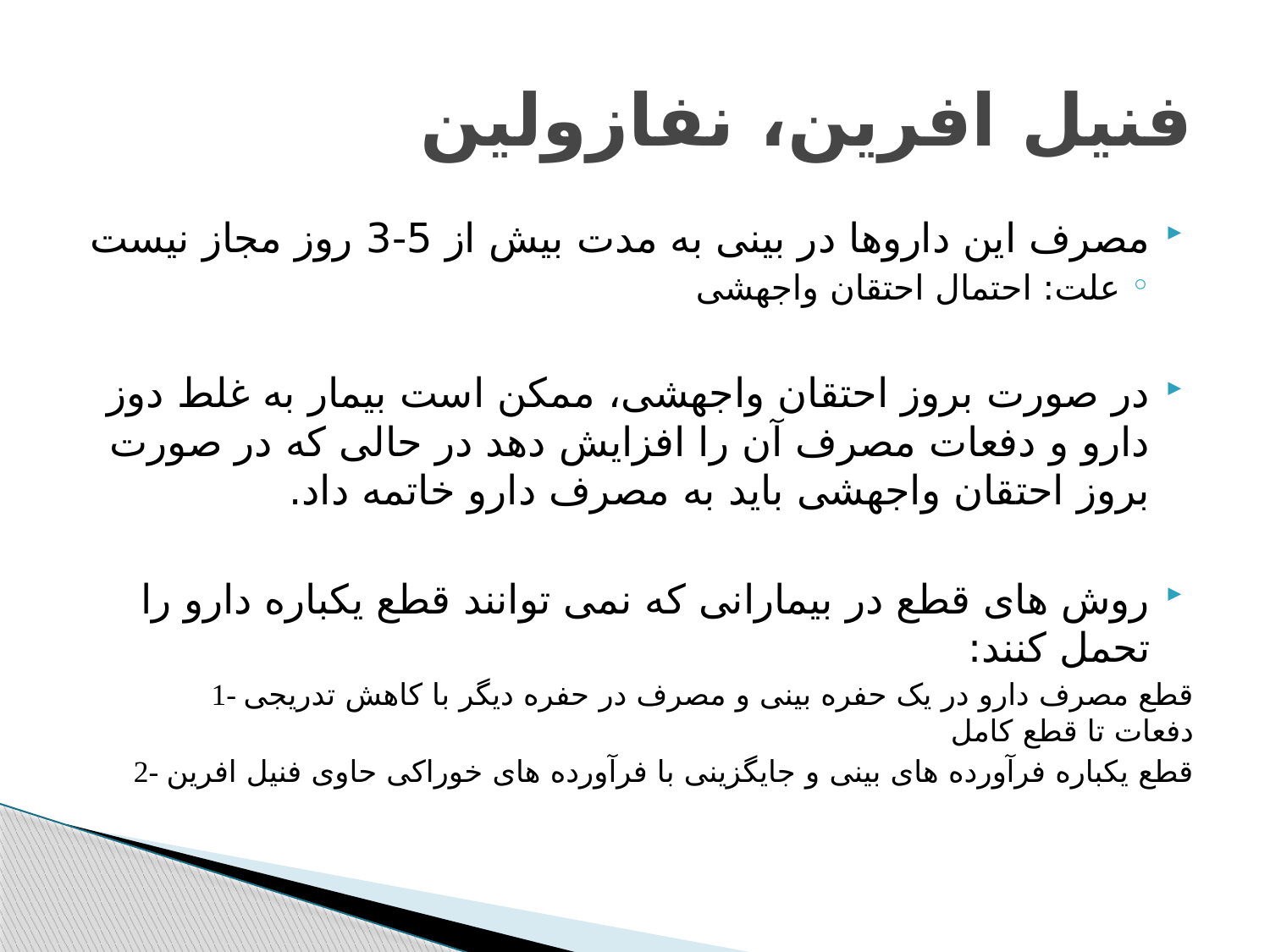

# فنیل افرین، نفازولین
مصرف این داروها در بینی به مدت بیش از 5-3 روز مجاز نیست
علت: احتمال احتقان واجهشی

در صورت بروز احتقان واجهشی، ممکن است بیمار به غلط دوز دارو و دفعات مصرف آن را افزایش دهد در حالی که در صورت بروز احتقان واجهشی باید به مصرف دارو خاتمه داد.

روش های قطع در بیمارانی که نمی توانند قطع یکباره دارو را تحمل کنند:
1- قطع مصرف دارو در یک حفره بینی و مصرف در حفره دیگر با کاهش تدریجی دفعات تا قطع کامل
2- قطع یکباره فرآورده های بینی و جایگزینی با فرآورده های خوراکی حاوی فنیل افرین